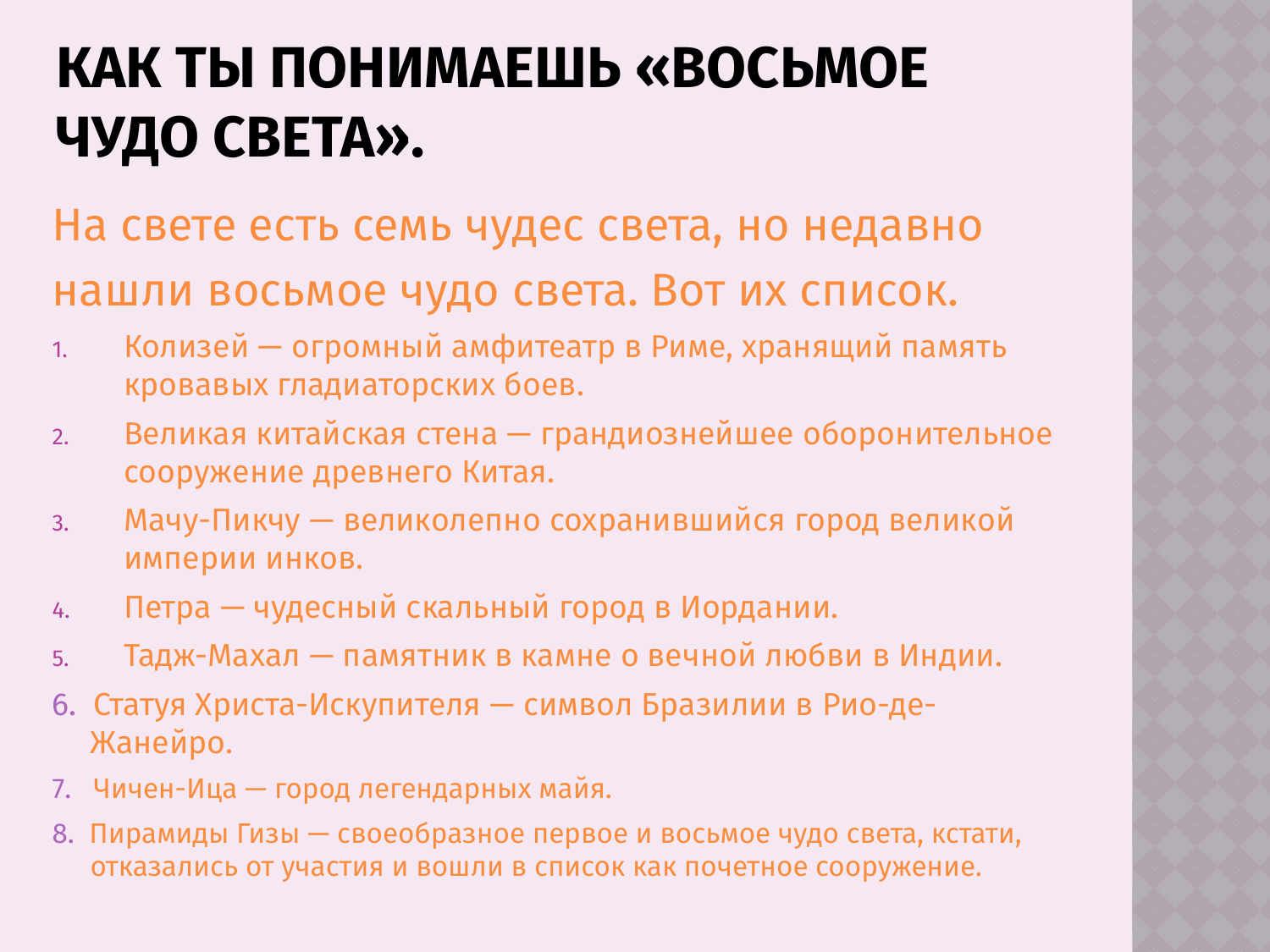

# Как ты понимаешь «восьмое чудо света».
На свете есть семь чудес света, но недавно
нашли восьмое чудо света. Вот их список.
Колизей — огромный амфитеатр в Риме, хранящий память кровавых гладиаторских боев.
Великая китайская стена — грандиознейшее оборонительное сооружение древнего Китая.
Мачу-Пикчу — великолепно сохранившийся город великой империи инков.
Петра — чудесный скальный город в Иордании.
Тадж-Махал — памятник в камне о вечной любви в Индии.
6.  Статуя Христа-Искупителя — символ Бразилии в Рио-де- Жанейро.
7.   Чичен-Ица — город легендарных майя.
8.  Пирамиды Гизы — своеобразное первое и восьмое чудо света, кстати,  отказались от участия и вошли в список как почетное сооружение.